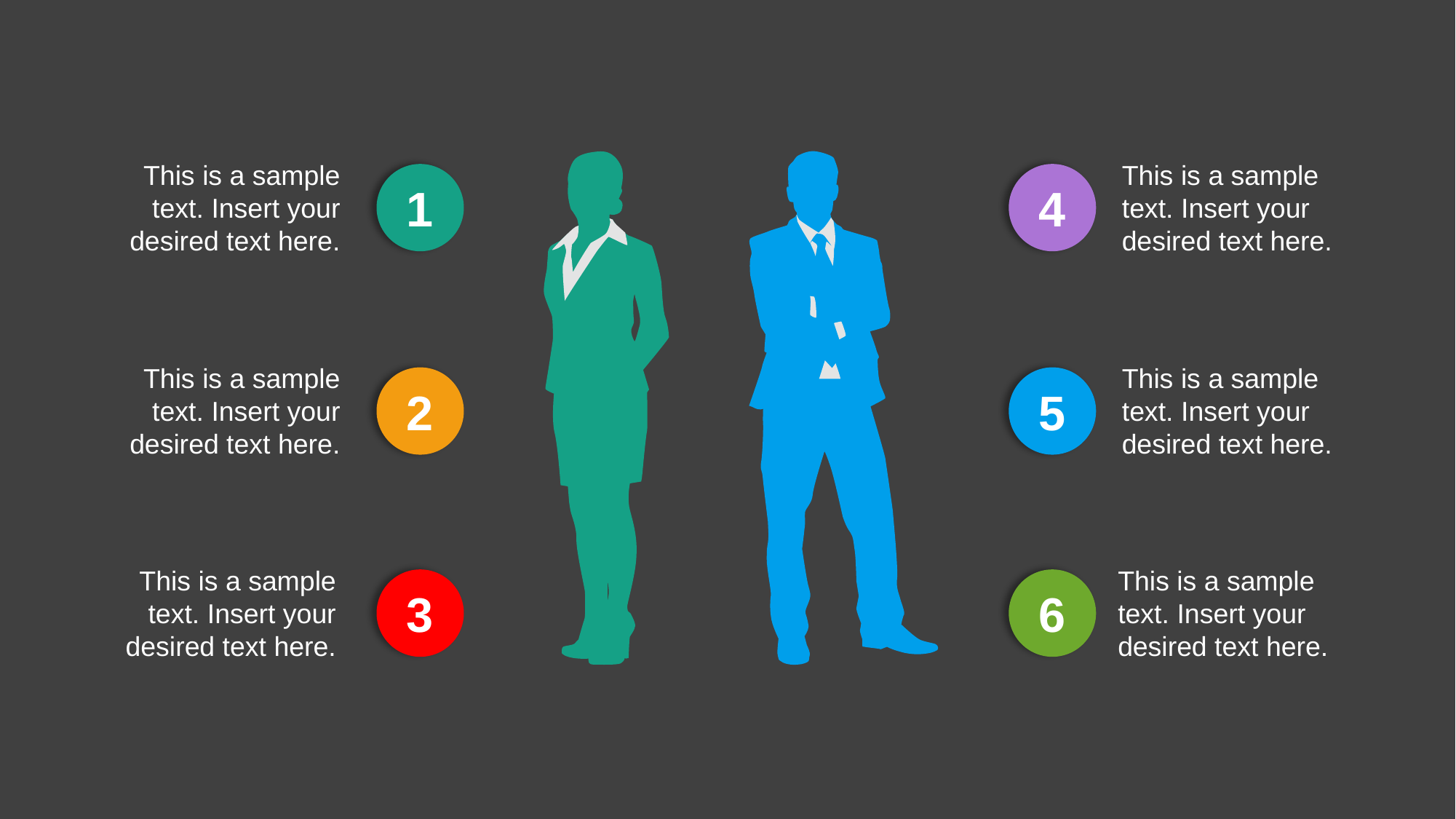

This is a sample
text. Insert your
desired text here.
1
This is a sample
text. Insert your
desired text here.
4
This is a sample
text. Insert your
desired text here.
2
This is a sample
text. Insert your
desired text here.
5
This is a sample
text. Insert your
desired text here.
3
This is a sample
text. Insert your
desired text here.
6